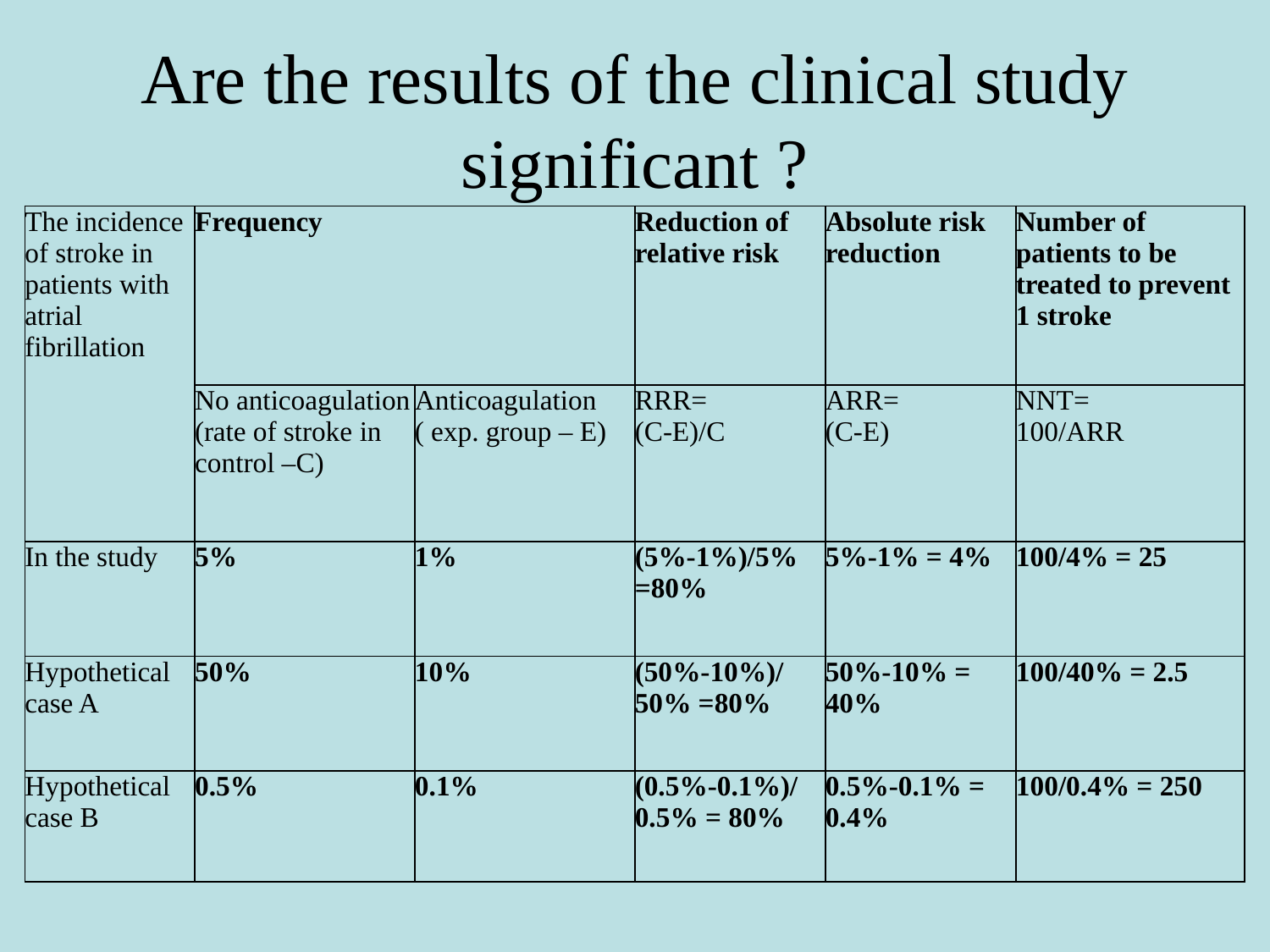

# Are the results of the clinical study significant ?
| The incidence of stroke in patients with atrial fibrillation | Frequency |  | Reduction of relative risk | Absolute risk reduction | Number of patients to be treated to prevent 1 stroke |
| --- | --- | --- | --- | --- | --- |
|  | No anticoagulation (rate of stroke in control –C) | Anticoagulation ( exp. group – E) | RRR= (C-E)/C | ARR= (C-E) | NNT= 100/ARR |
| In the study | 5% | 1% | (5%-1%)/5% =80% | 5%-1% = 4% | 100/4% = 25 |
| Hypothetical case A | 50% | 10% | (50%-10%)/50% =80% | 50%-10% = 40% | 100/40% = 2.5 |
| Hypothetical case B | 0.5% | 0.1% | (0.5%-0.1%)/0.5% = 80% | 0.5%-0.1% = 0.4% | 100/0.4% = 250 |